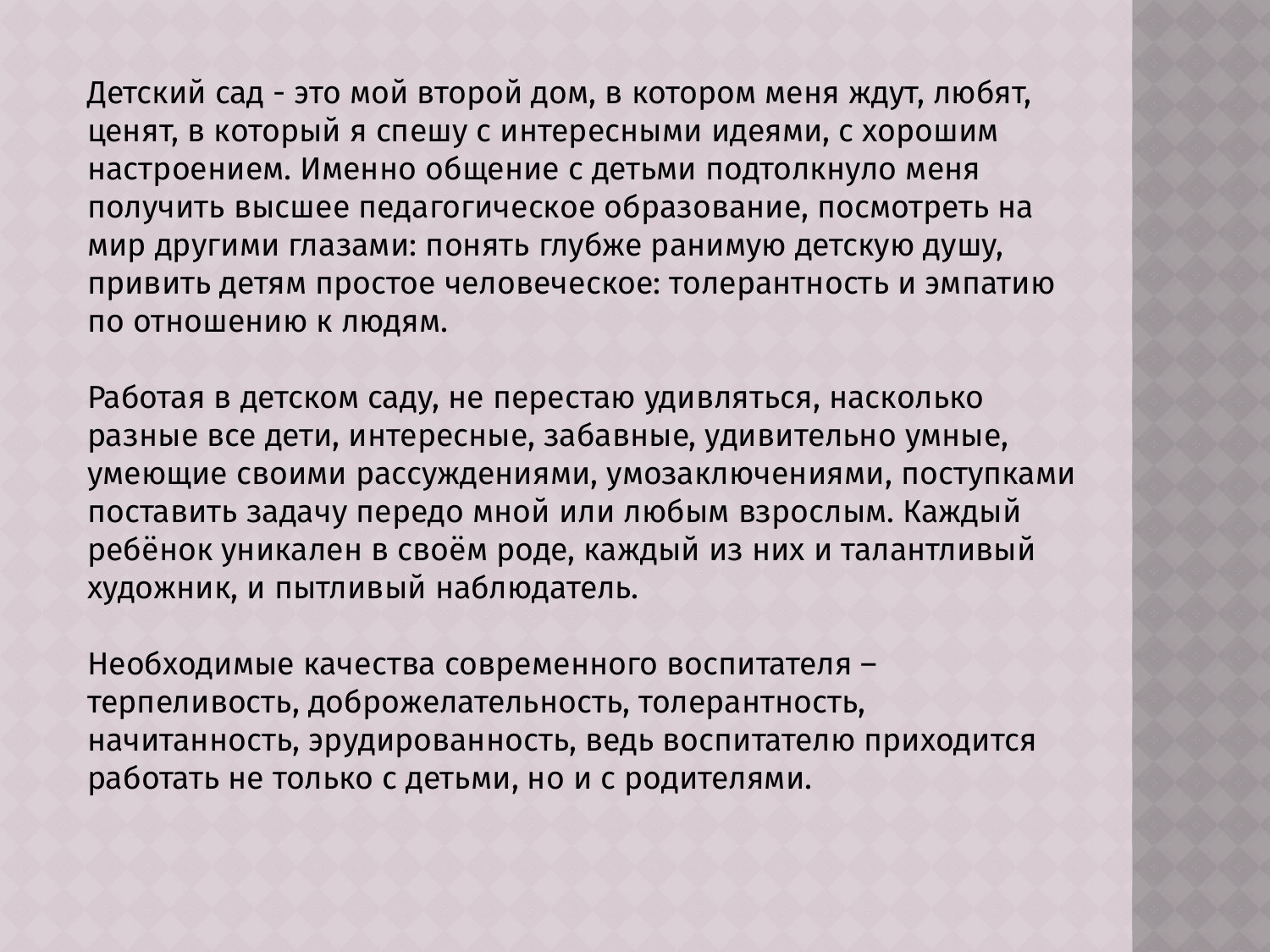

Детский сад - это мой второй дом, в котором меня ждут, любят, ценят, в который я спешу с интересными идеями, с хорошим настроением. Именно общение с детьми подтолкнуло меня получить высшее педагогическое образование, посмотреть на мир другими глазами: понять глубже ранимую детскую душу, привить детям простое человеческое: толерантность и эмпатию по отношению к людям.

Работая в детском саду, не перестаю удивляться, насколько разные все дети, интересные, забавные, удивительно умные, умеющие своими рассуждениями, умозаключениями, поступками поставить задачу передо мной или любым взрослым. Каждый ребёнок уникален в своём роде, каждый из них и талантливый художник, и пытливый наблюдатель.

Необходимые качества современного воспитателя – терпеливость, доброжелательность, толерантность, начитанность, эрудированность, ведь воспитателю приходится работать не только с детьми, но и с родителями.